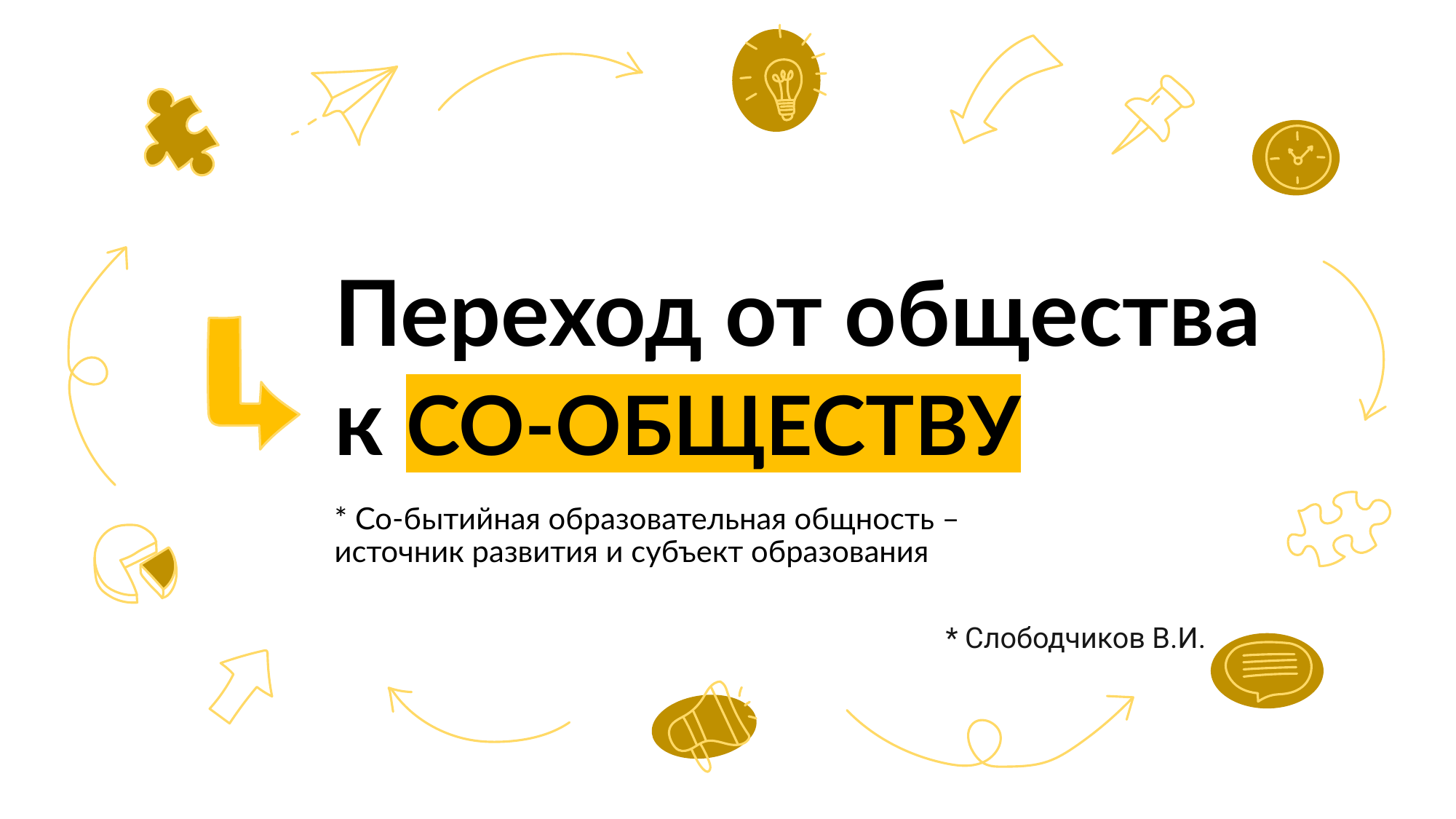

# Переход от общества к СО-ОБЩЕСТВУ

* Со-бытийная образовательная общность –
источник развития и субъект образования
* Слободчиков В.И.